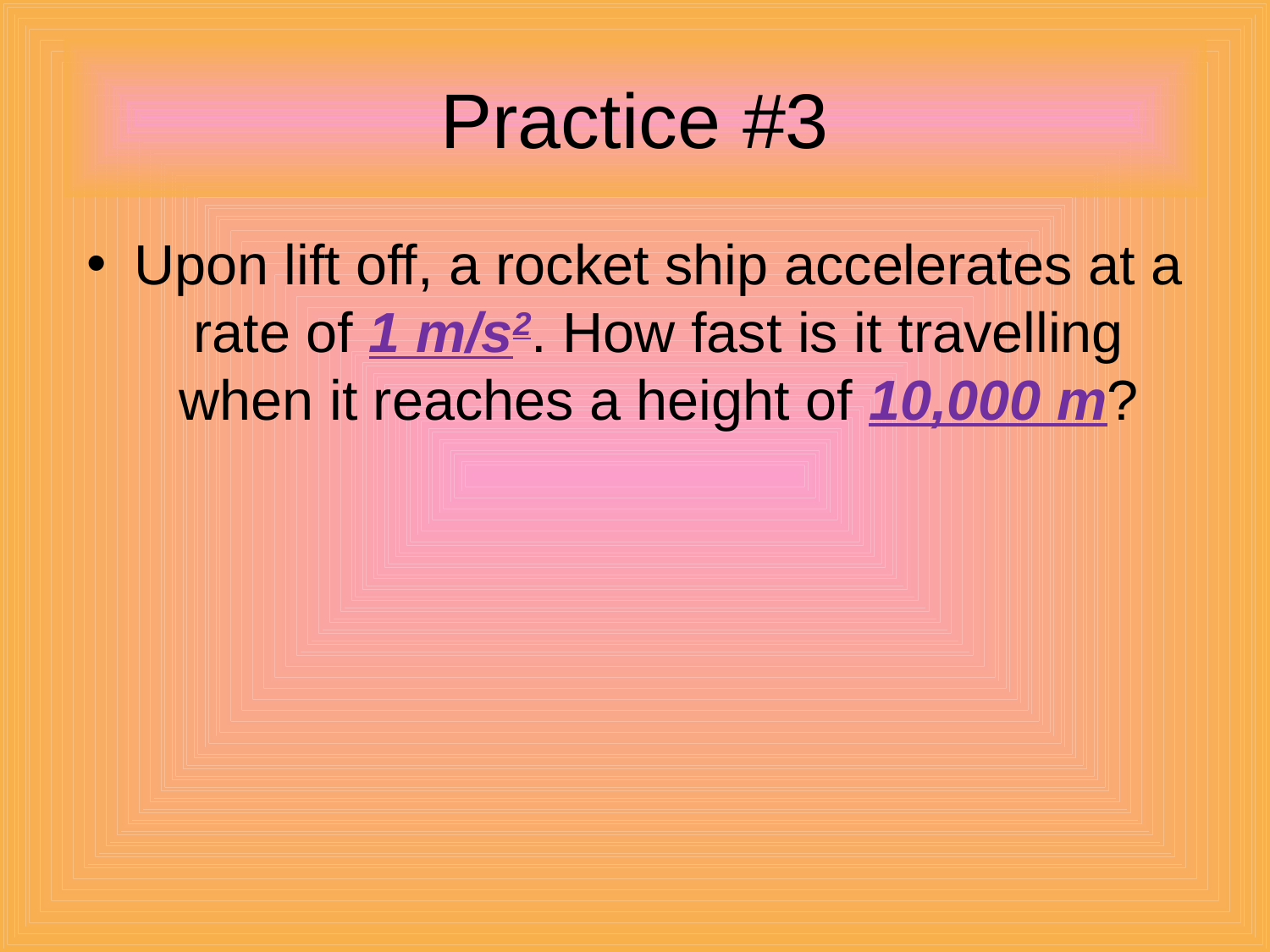

# Practice #3
Upon lift off, a rocket ship accelerates at a rate of 1 m/s2. How fast is it travelling when it reaches a height of 10,000 m?